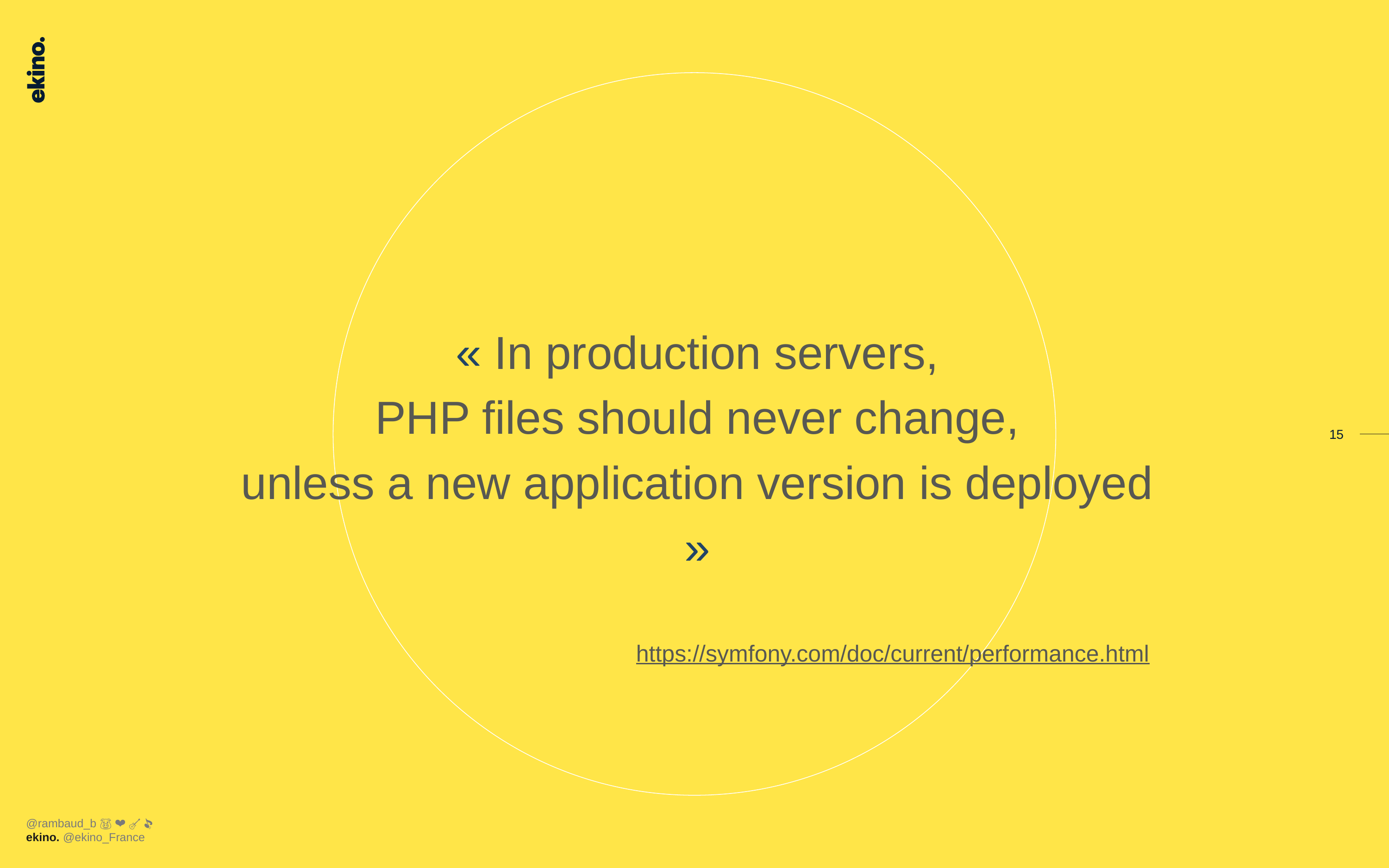

« In production servers,
PHP files should never change,
unless a new application version is deployed »
15
https://symfony.com/doc/current/performance.html
@rambaud_b 🐷 ❤️ 🎸 🎵
ekino. @ekino_France